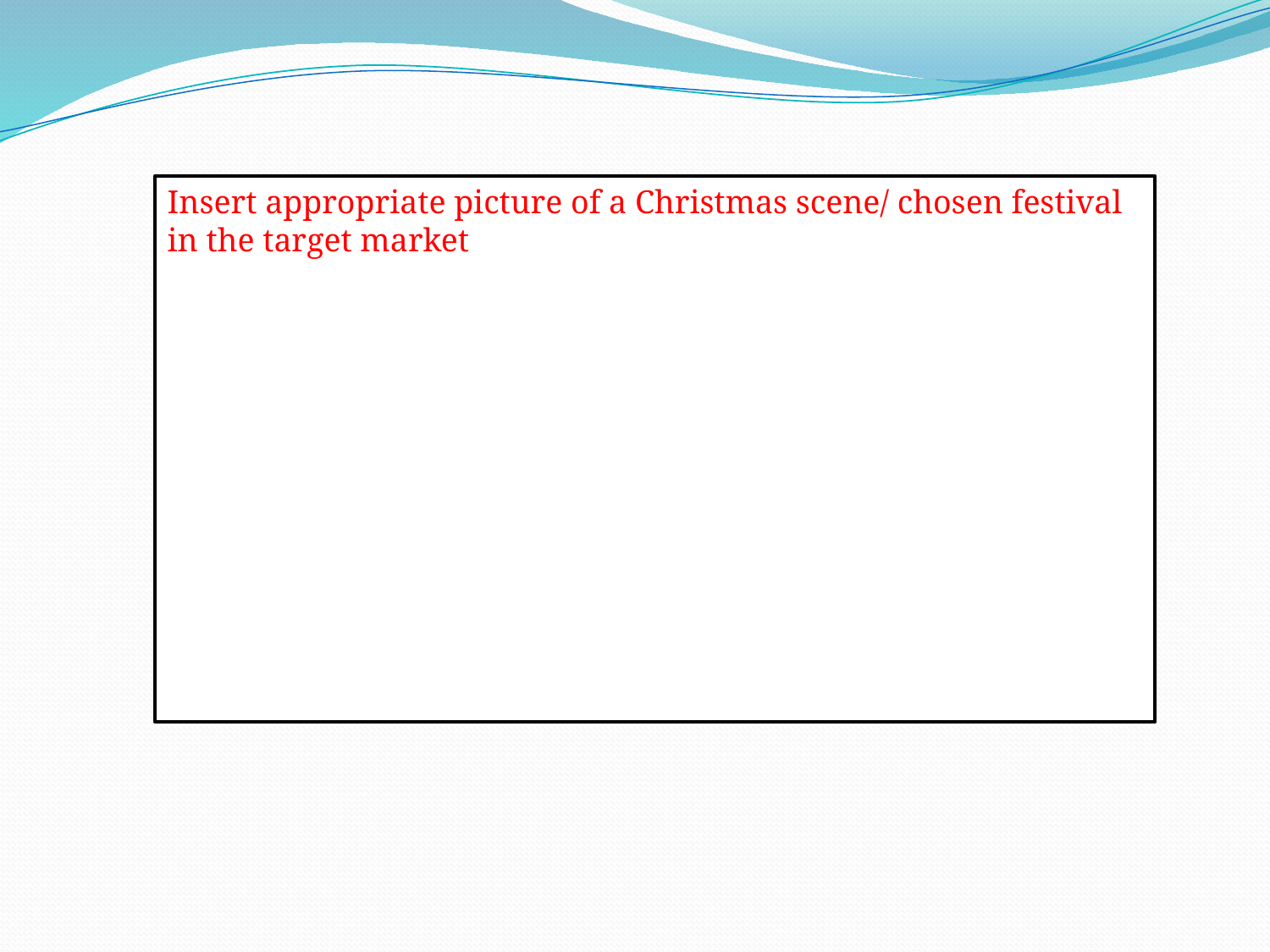

Insert appropriate picture of a Christmas scene/ chosen festival in the target market